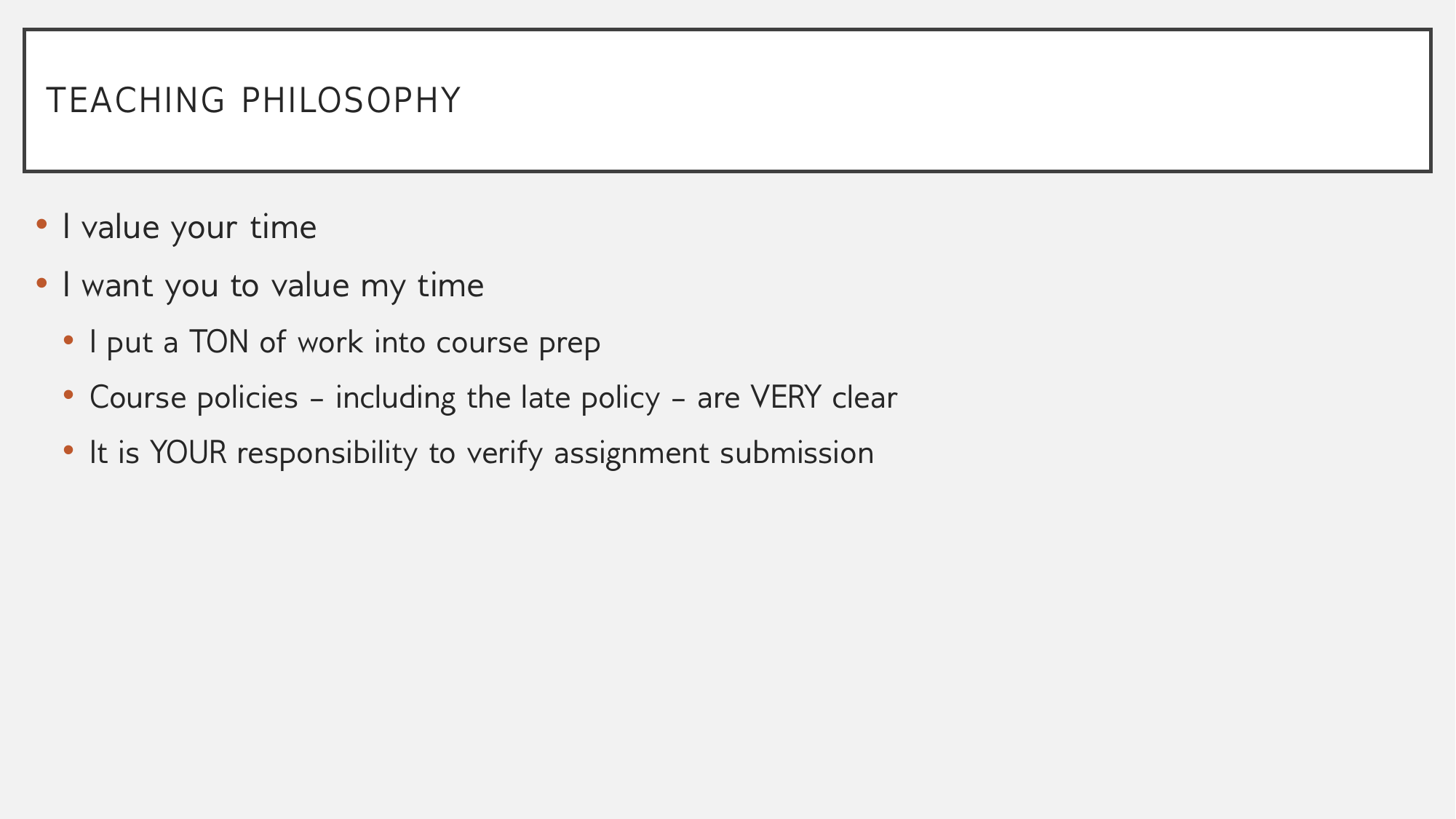

# Teaching Philosophy
I value your time
I want you to value my time
I put a TON of work into course prep
Course policies – including the late policy – are VERY clear
It is YOUR responsibility to verify assignment submission